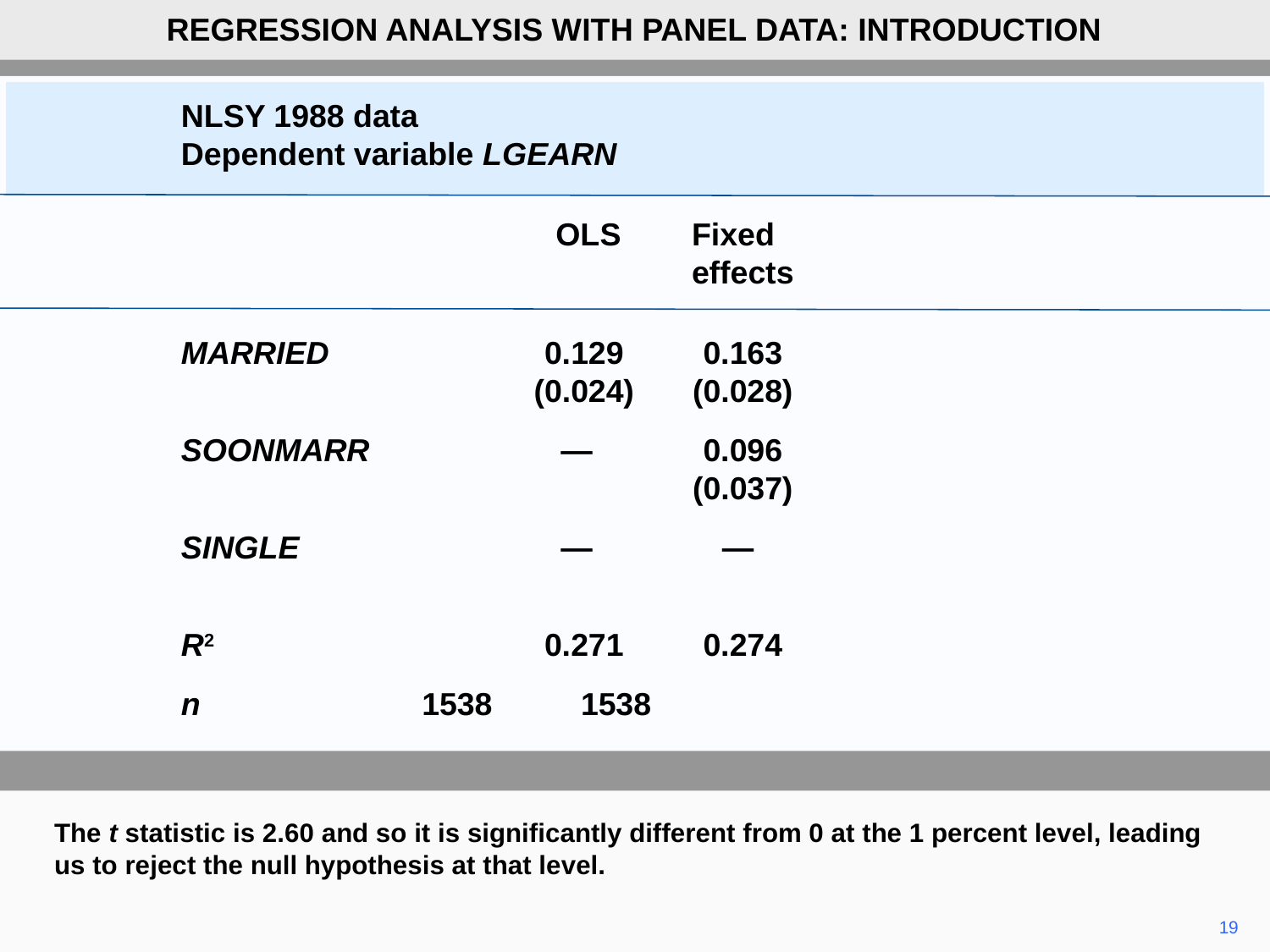

REGRESSION ANALYSIS WITH PANEL DATA: INTRODUCTION

NLSY 1988 data
Dependent variable LGEARN
	OLS	Fixed
		effects
MARRIED	0.129	0.163
	(0.024)	(0.028)
SOONMARR	—	0.096
		(0.037)
SINGLE	—	—

R2	0.271	0.274
n                         1538          1538

The t statistic is 2.60 and so it is significantly different from 0 at the 1 percent level, leading us to reject the null hypothesis at that level.
19